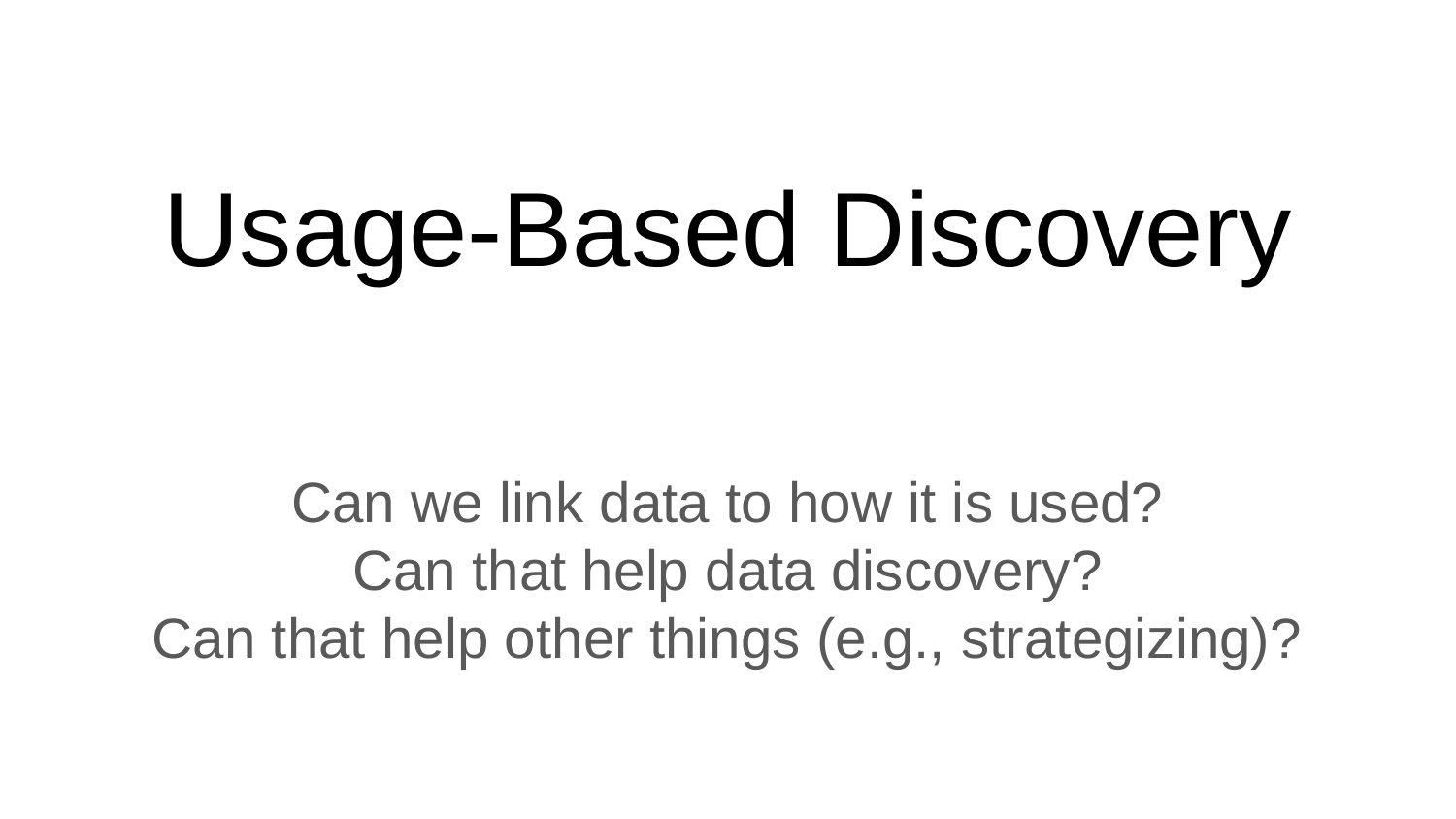

# Usage-Based Discovery
Can we link data to how it is used?
Can that help data discovery?
Can that help other things (e.g., strategizing)?